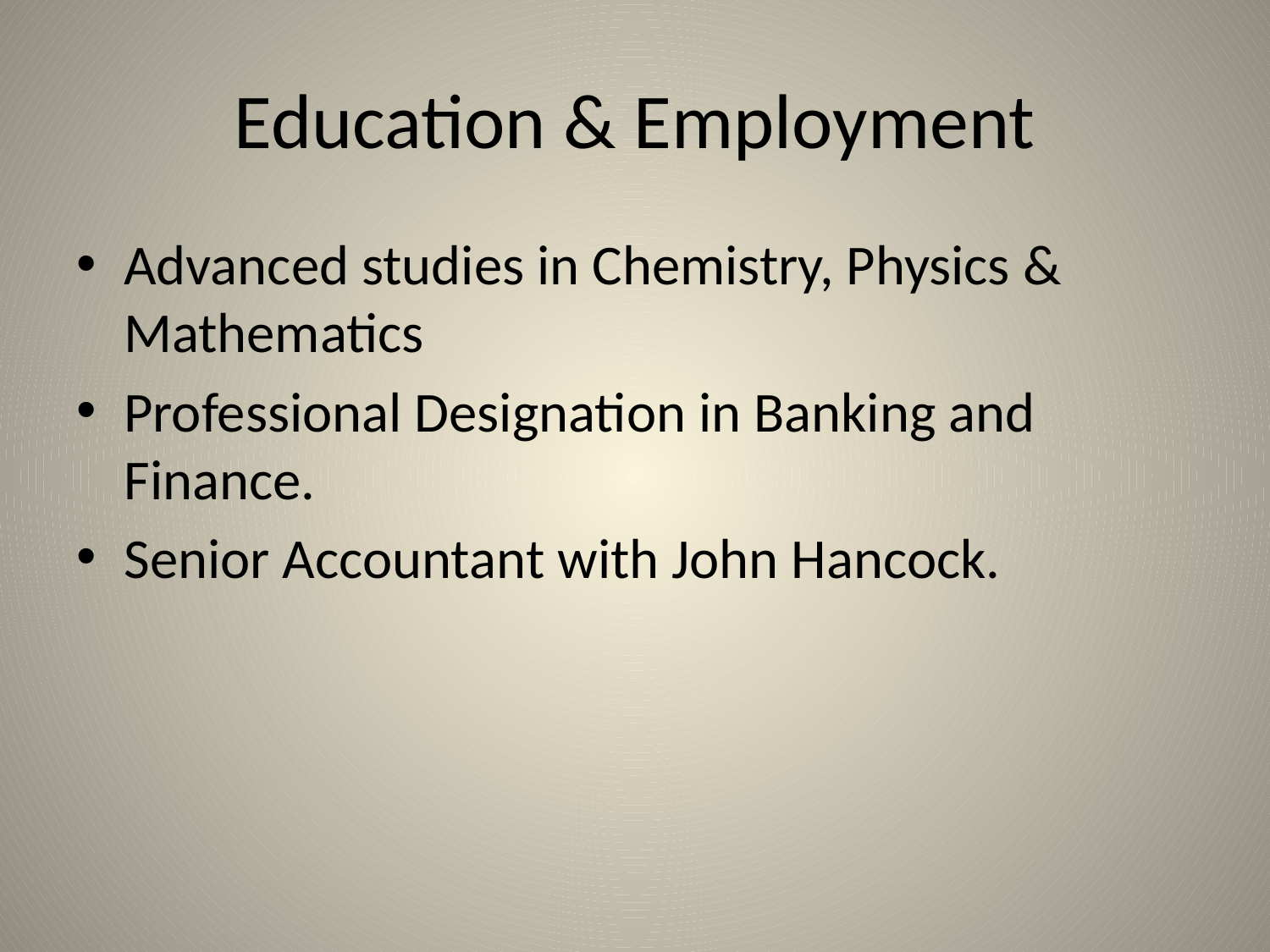

# Education & Employment
Advanced studies in Chemistry, Physics & Mathematics
Professional Designation in Banking and Finance.
Senior Accountant with John Hancock.